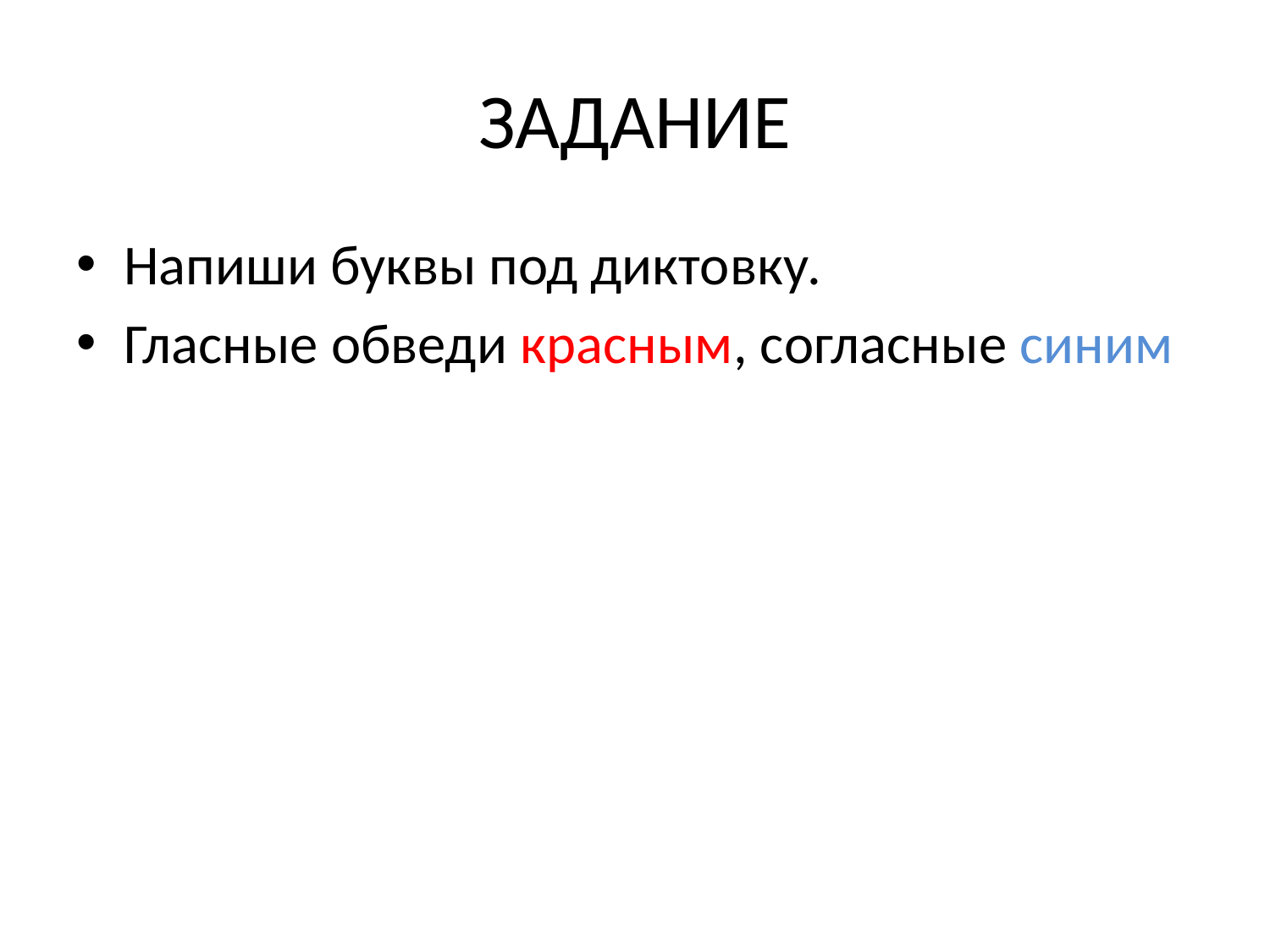

# ЗАДАНИЕ
Напиши буквы под диктовку.
Гласные обведи красным, согласные синим